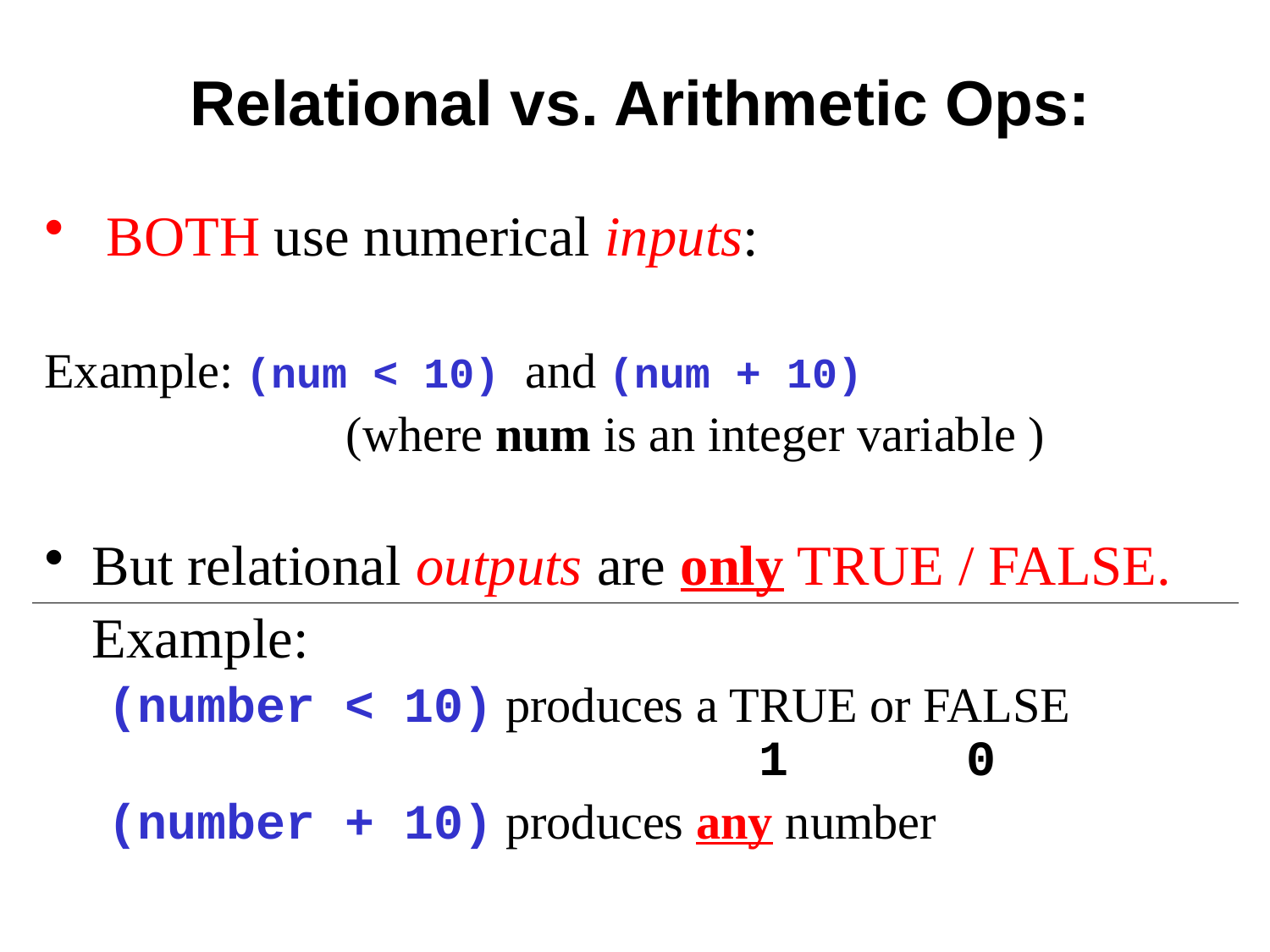

# Relational vs. Arithmetic Ops:
 BOTH use numerical inputs:
Example: (num < 10) and (num + 10)
			(where num is an integer variable )

But relational outputs are only TRUE / FALSE.
	Example:
(number < 10) produces a TRUE or FALSE
                                                     1      0
(number + 10) produces any number